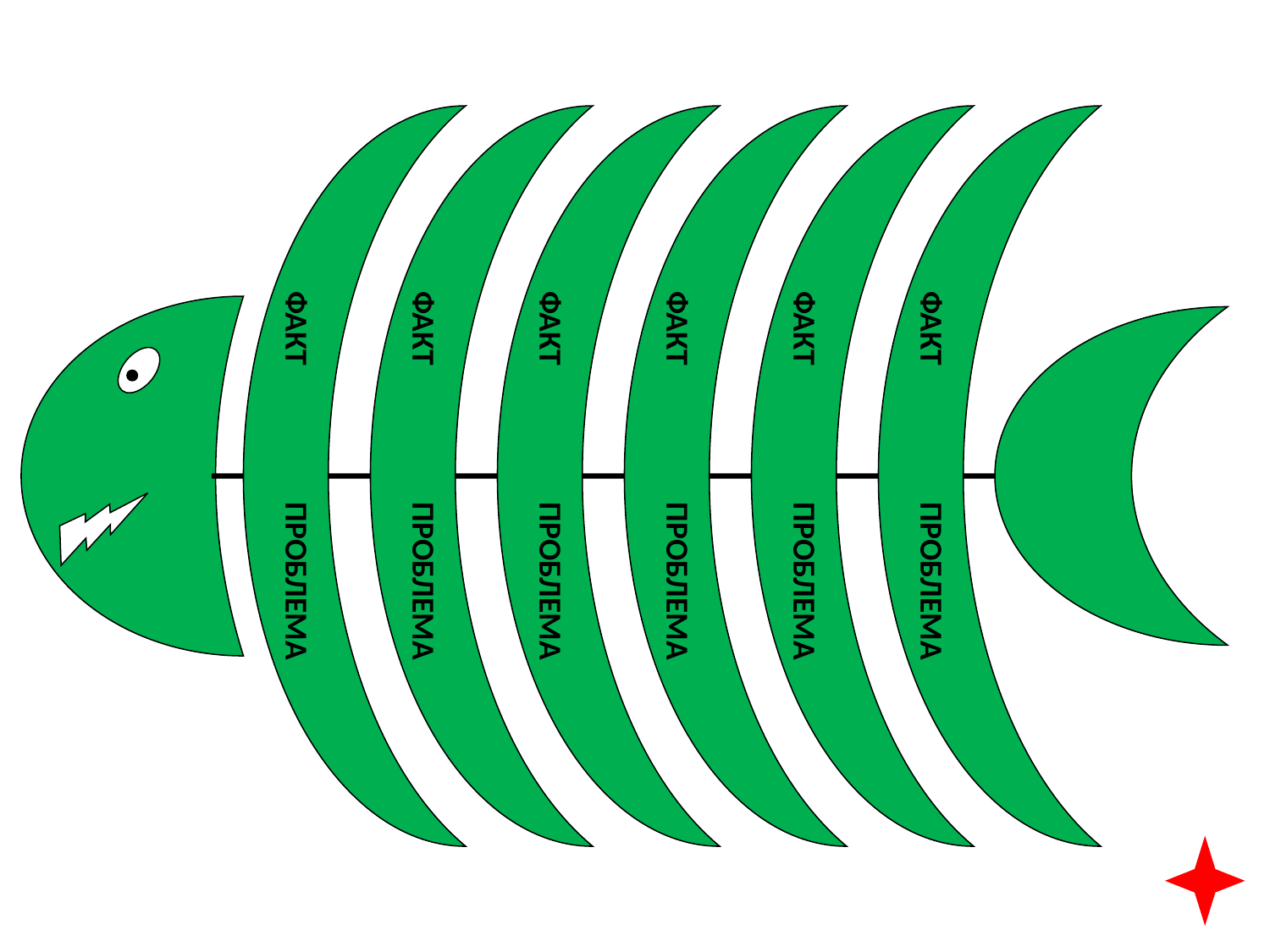

ФАКТ                   ПРОБЛЕМА
ФАКТ                   ПРОБЛЕМА
ФАКТ                   ПРОБЛЕМА
ФАКТ                   ПРОБЛЕМА
ФАКТ                   ПРОБЛЕМА
ФАКТ                   ПРОБЛЕМА